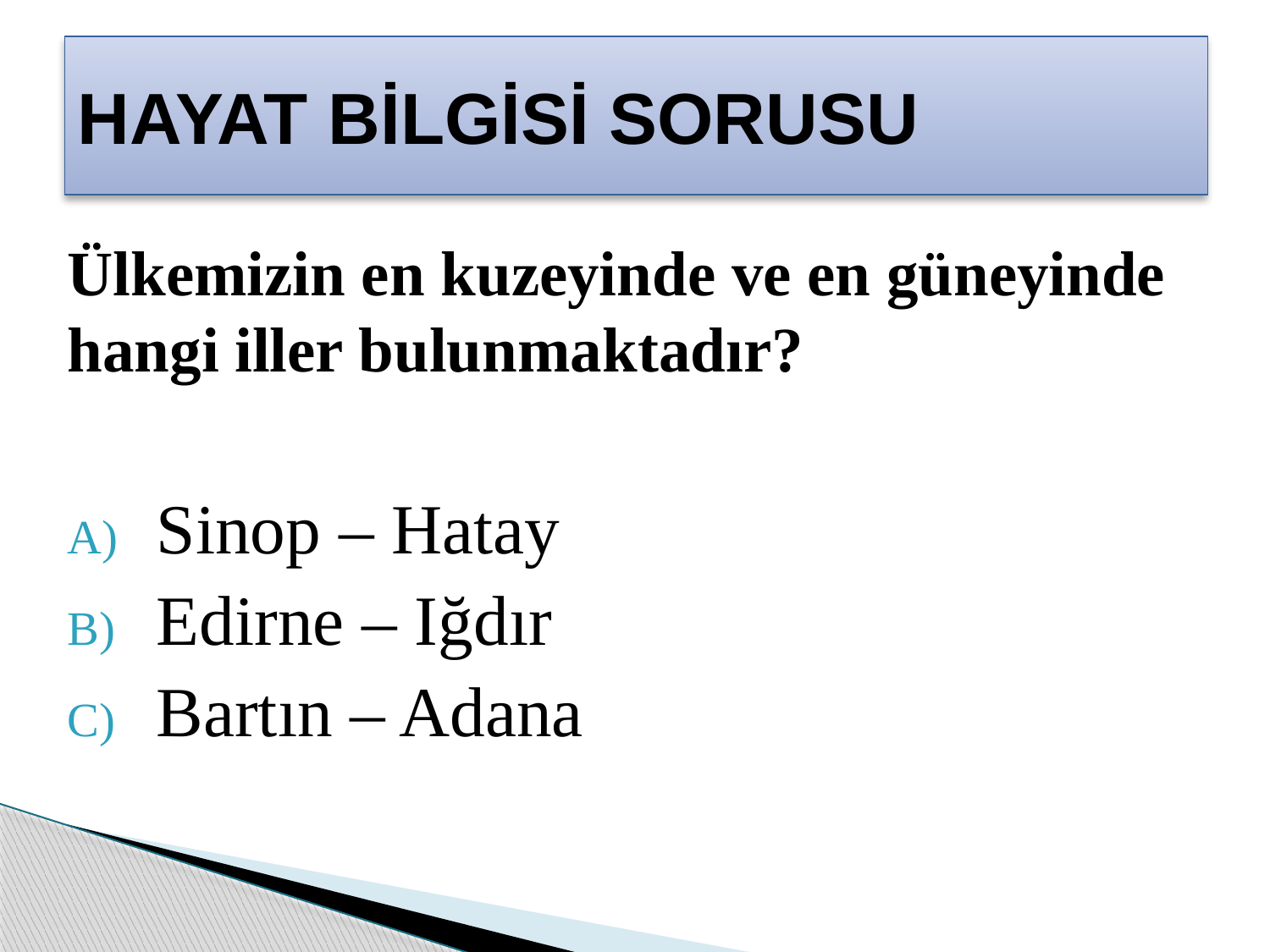

# HAYAT BİLGİSİ SORUSU
Ülkemizin en kuzeyinde ve en güneyinde hangi iller bulunmaktadır?

 Sinop – Hatay
 Edirne – Iğdır
 Bartın – Adana